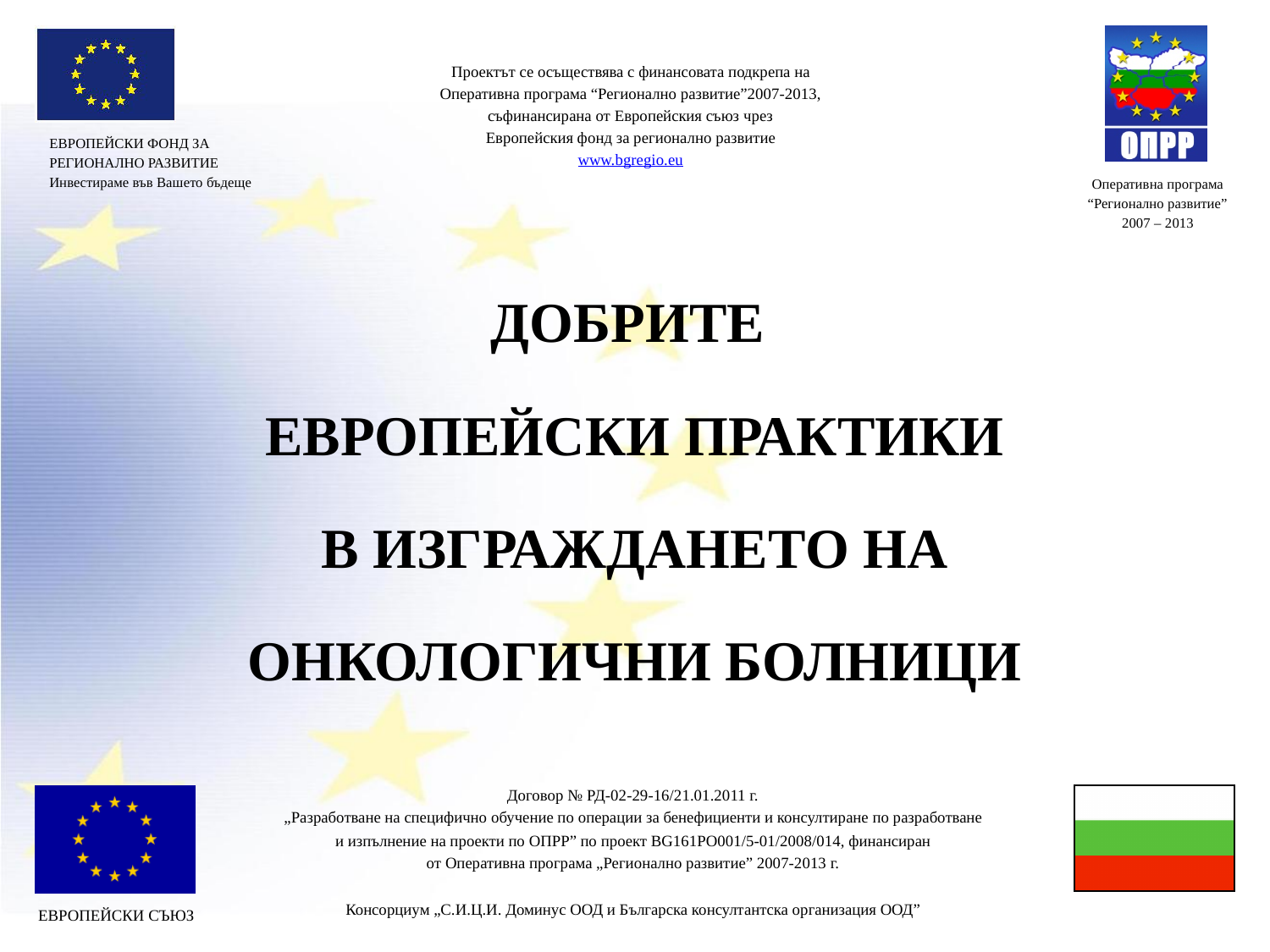

ДОБРИТЕ
ЕВРОПЕЙСКИ ПРАКТИКИ
В ИЗГРАЖДАНЕТО НА
ОНКОЛОГИЧНИ БОЛНИЦИ